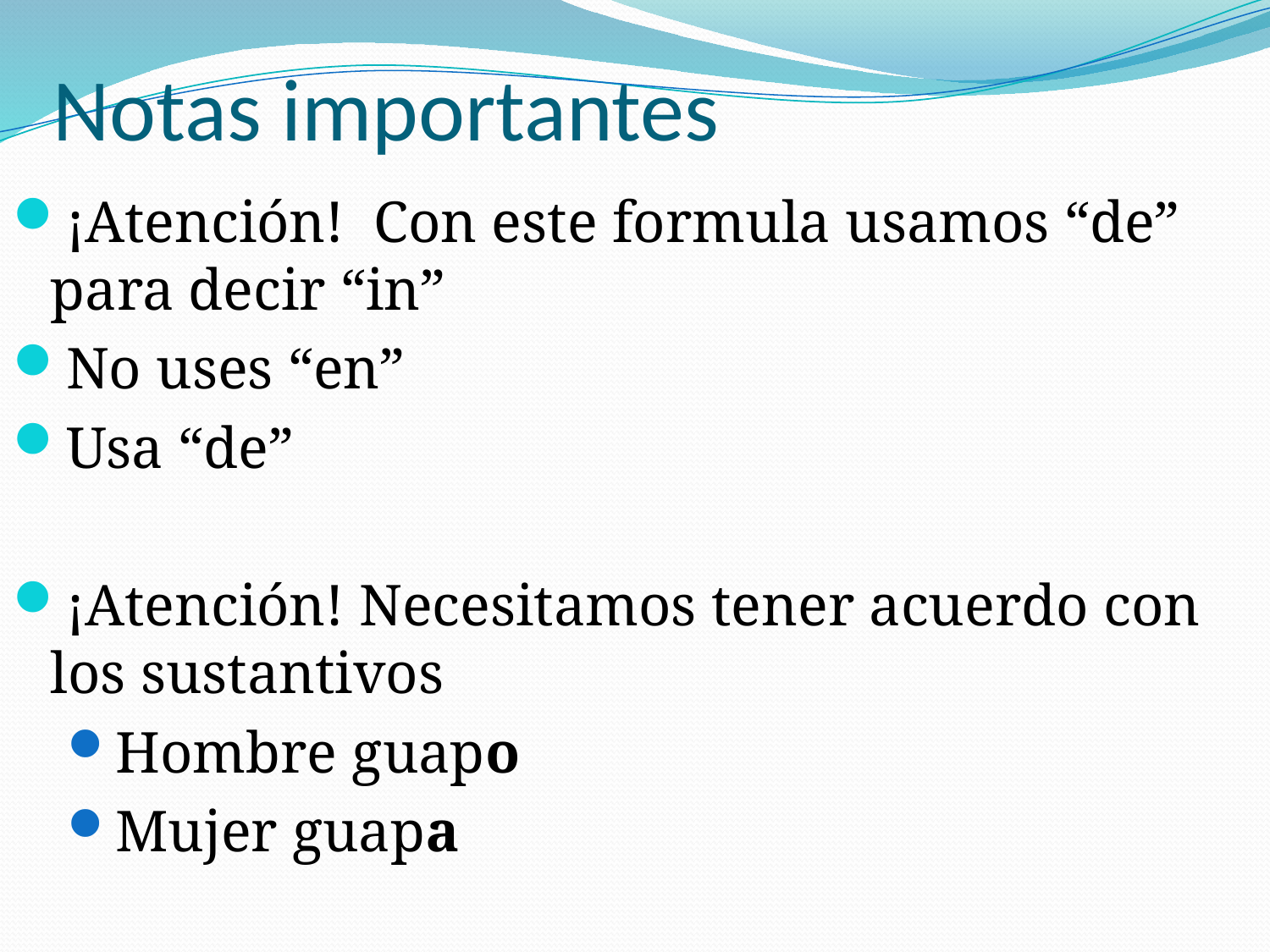

# Notas importantes
¡Atención!  Con este formula usamos “de” para decir “in”
No uses “en”
Usa “de”

¡Atención! Necesitamos tener acuerdo con los sustantivos
Hombre guapo
Mujer guapa